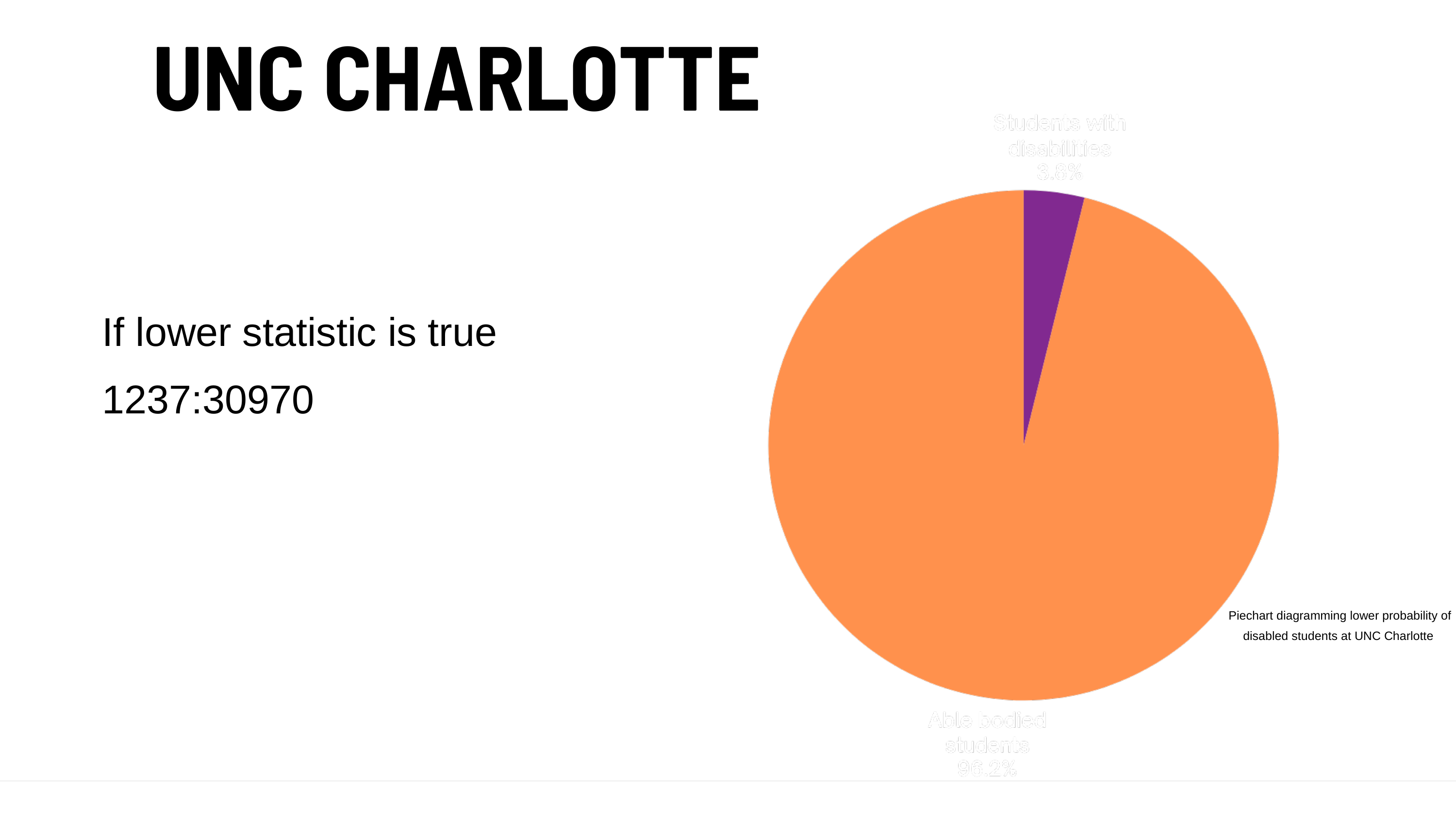

UNC CHARLOTTE

If lower statistic is true
1237:30970

Piechart diagramming lower probability of disabled students at UNC Charlotte